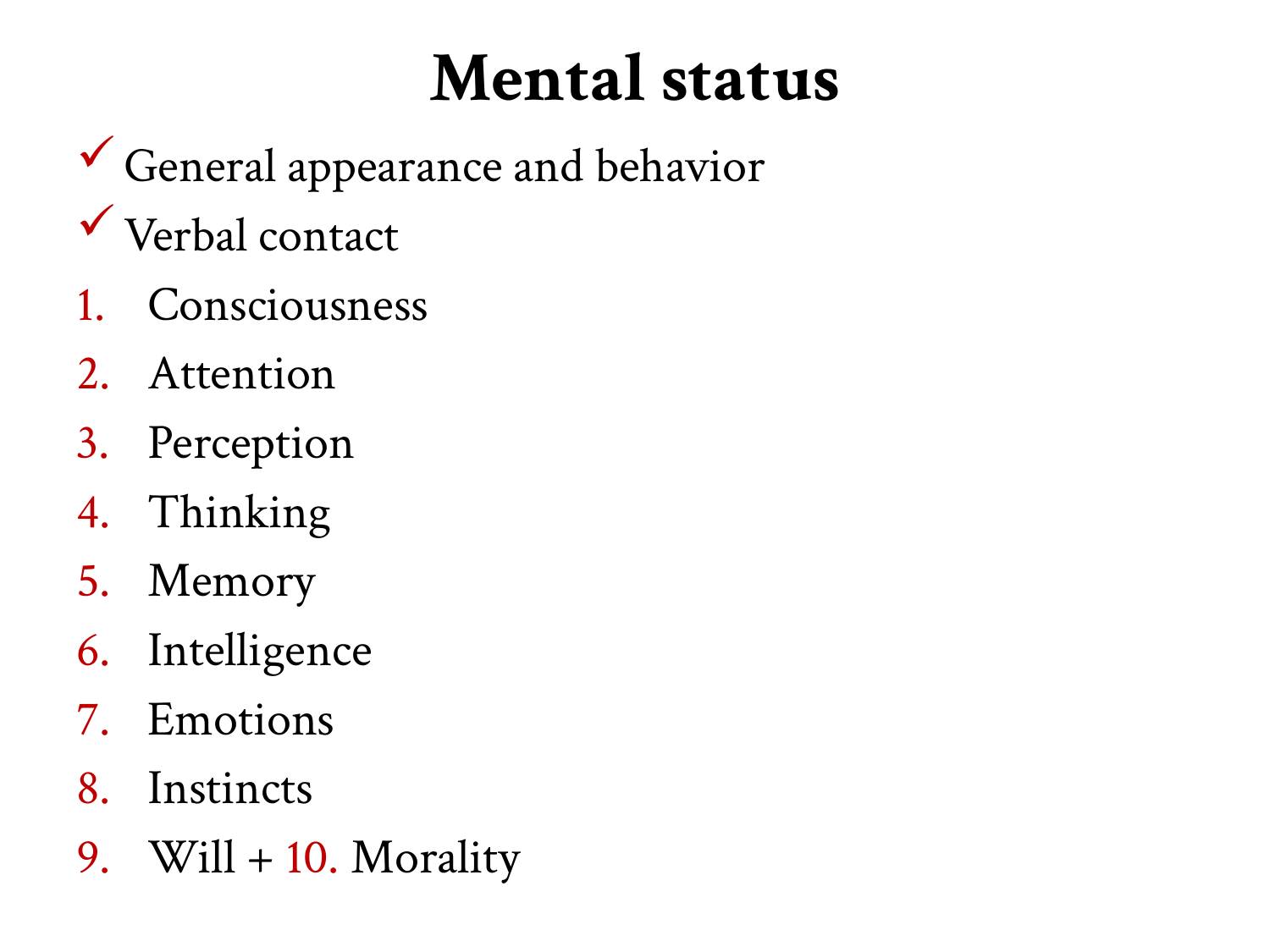

# Mental status
General appearance and behavior
Verbal contact
Consciousness
Attention
Perception
Thinking
Memory
Intelligence
Emotions
Instincts
Will + 10. Morality